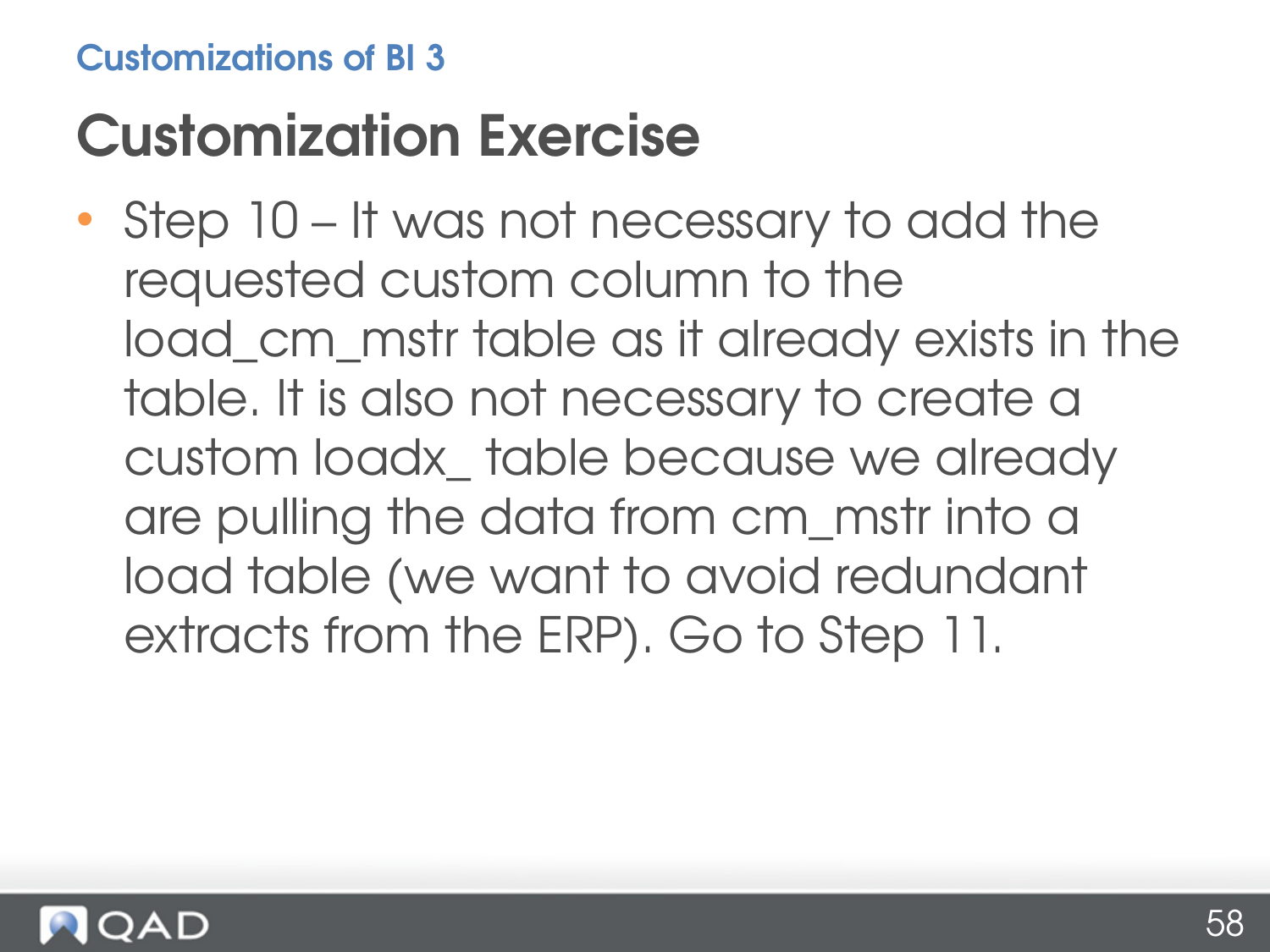

Customizations of BI 3
# Customization Exercise
Step 10 – It was not necessary to add the requested custom column to the load_cm_mstr table as it already exists in the table. It is also not necessary to create a custom loadx_ table because we already are pulling the data from cm_mstr into a load table (we want to avoid redundant extracts from the ERP). Go to Step 11.
58